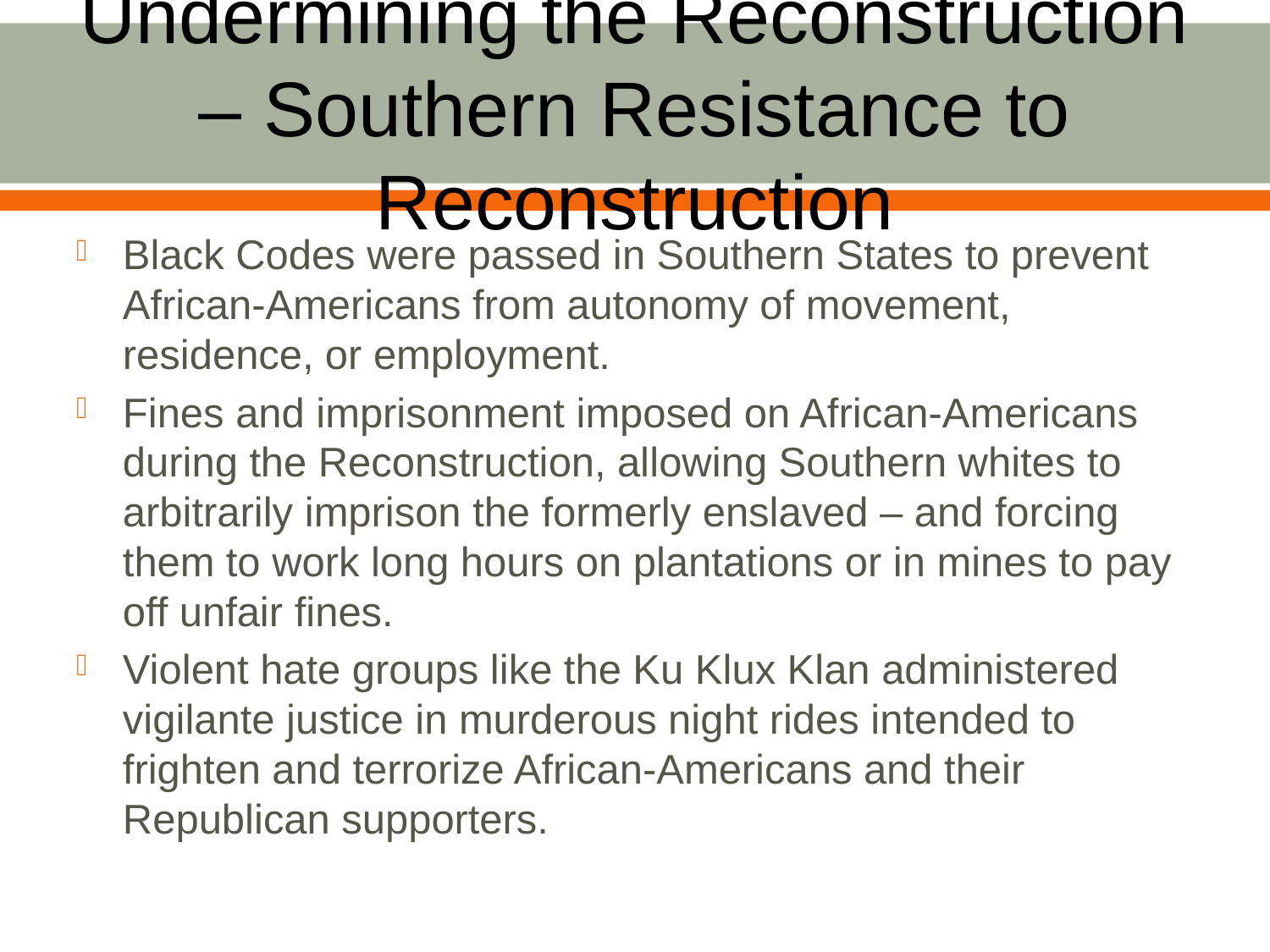

# Undermining the Reconstruction – Southern Resistance to Reconstruction
Black Codes were passed in Southern States to prevent African-Americans from autonomy of movement, residence, or employment.
Fines and imprisonment imposed on African-Americans during the Reconstruction, allowing Southern whites to arbitrarily imprison the formerly enslaved – and forcing them to work long hours on plantations or in mines to pay off unfair fines.
Violent hate groups like the Ku Klux Klan administered vigilante justice in murderous night rides intended to frighten and terrorize African-Americans and their Republican supporters.